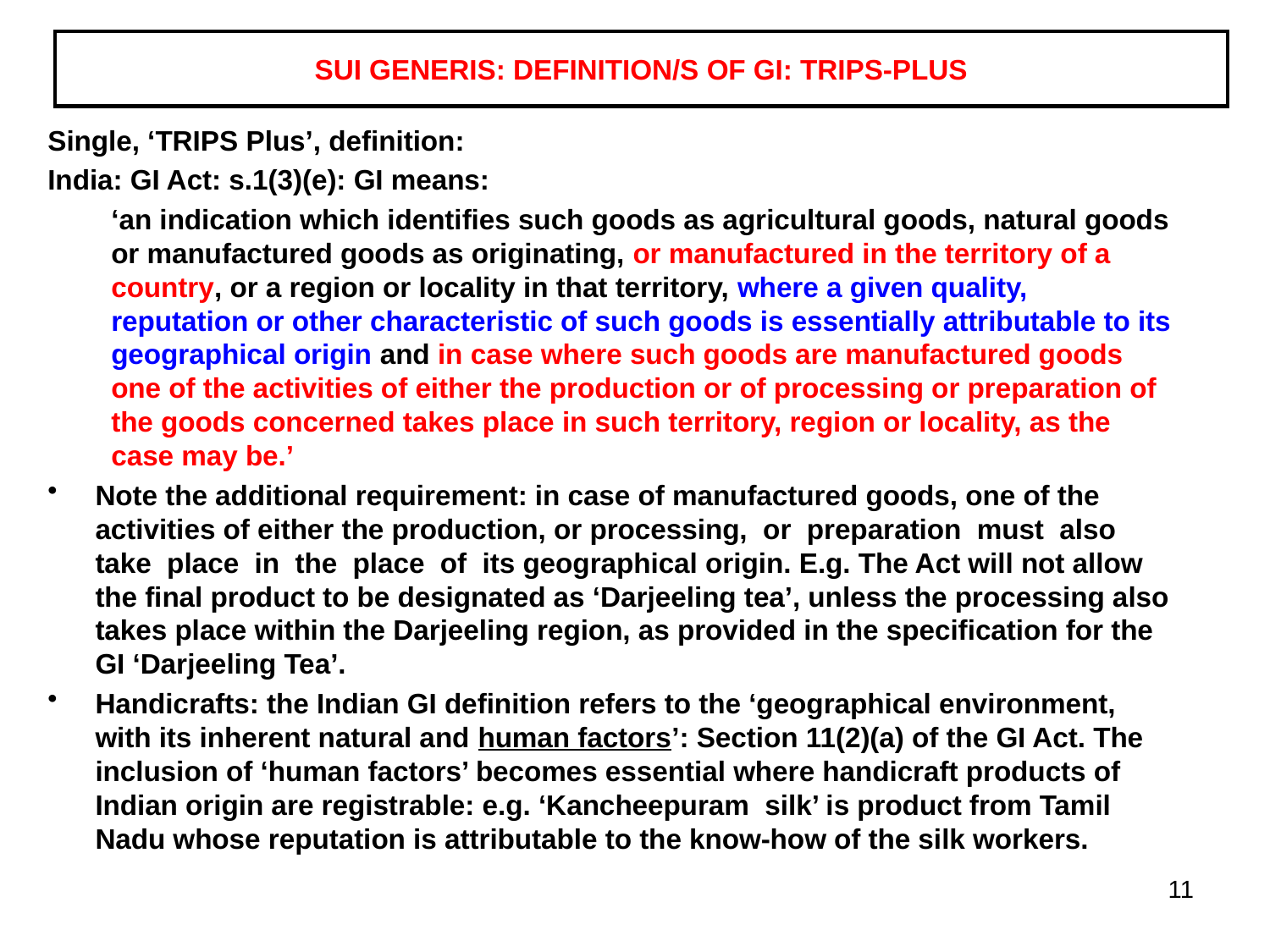

# SUI GENERIS: DEFINITION/S OF GI: TRIPS-PLUS
Single, ‘TRIPS Plus’, definition:
India: GI Act: s.1(3)(e): GI means:
‘an indication which identifies such goods as agricultural goods, natural goods or manufactured goods as originating, or manufactured in the territory of a country, or a region or locality in that territory, where a given quality, reputation or other characteristic of such goods is essentially attributable to its geographical origin and in case where such goods are manufactured goods one of the activities of either the production or of processing or preparation of the goods concerned takes place in such territory, region or locality, as the case may be.’
Note the additional requirement: in case of manufactured goods, one of the activities of either the production, or processing,  or  preparation  must  also  take  place  in  the  place  of  its geographical origin. E.g. The Act will not allow the final product to be designated as ‘Darjeeling tea’, unless the processing also takes place within the Darjeeling region, as provided in the specification for the GI ‘Darjeeling Tea’.
Handicrafts: the Indian GI definition refers to the ‘geographical environment, with its inherent natural and human factors’: Section 11(2)(a) of the GI Act. The inclusion of ‘human factors’ becomes essential where handicraft products of Indian origin are registrable: e.g. ‘Kancheepuram  silk’ is product from Tamil Nadu whose reputation is attributable to the know-how of the silk workers.

11